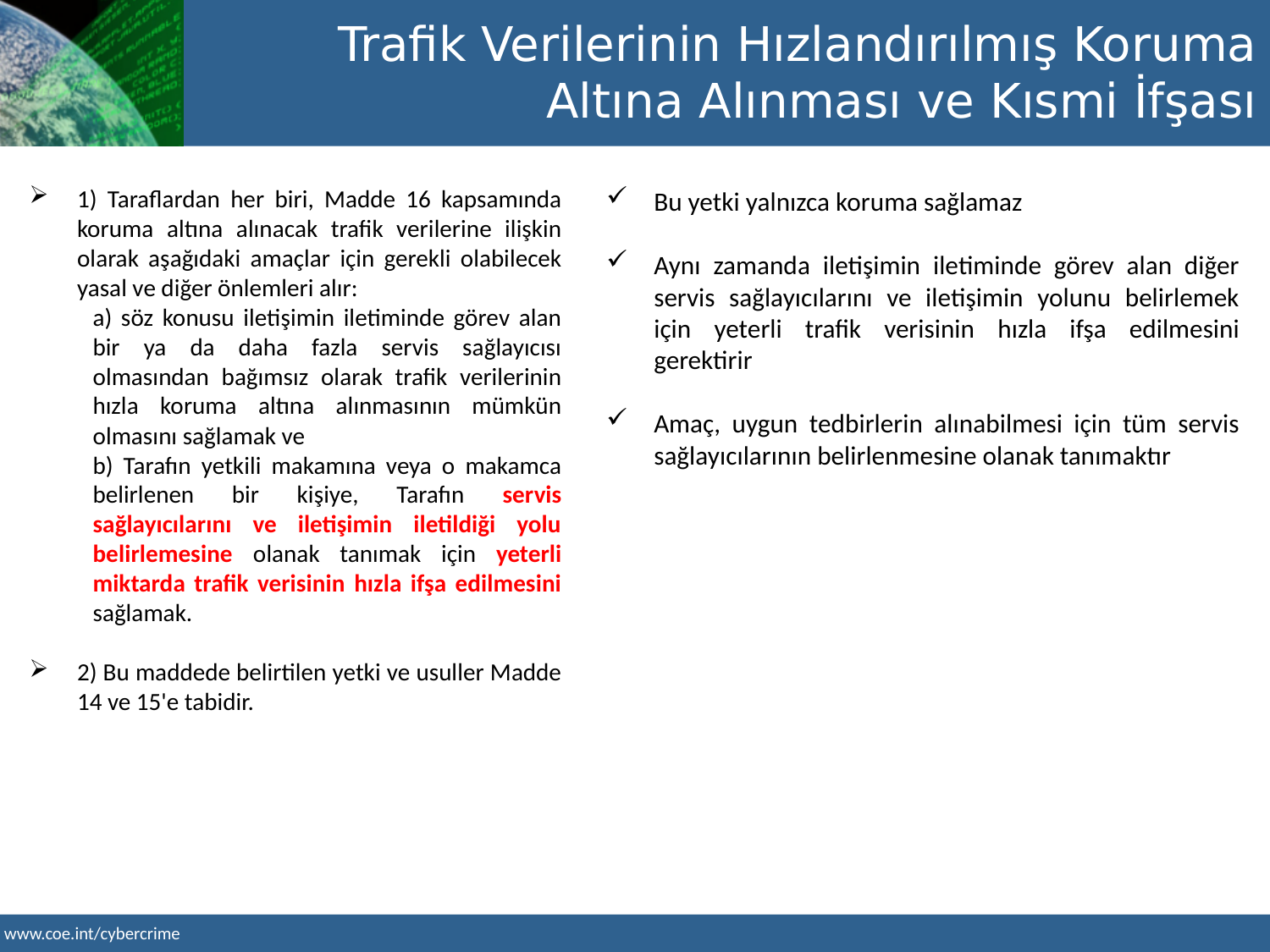

Trafik Verilerinin Hızlandırılmış Koruma Altına Alınması ve Kısmi İfşası
1) Taraflardan her biri, Madde 16 kapsamında koruma altına alınacak trafik verilerine ilişkin olarak aşağıdaki amaçlar için gerekli olabilecek yasal ve diğer önlemleri alır:
a) söz konusu iletişimin iletiminde görev alan bir ya da daha fazla servis sağlayıcısı olmasından bağımsız olarak trafik verilerinin hızla koruma altına alınmasının mümkün olmasını sağlamak ve
b) Tarafın yetkili makamına veya o makamca belirlenen bir kişiye, Tarafın servis sağlayıcılarını ve iletişimin iletildiği yolu belirlemesine olanak tanımak için yeterli miktarda trafik verisinin hızla ifşa edilmesini sağlamak.

2) Bu maddede belirtilen yetki ve usuller Madde 14 ve 15'e tabidir.
Bu yetki yalnızca koruma sağlamaz

Aynı zamanda iletişimin iletiminde görev alan diğer servis sağlayıcılarını ve iletişimin yolunu belirlemek için yeterli trafik verisinin hızla ifşa edilmesini gerektirir

Amaç, uygun tedbirlerin alınabilmesi için tüm servis sağlayıcılarının belirlenmesine olanak tanımaktır